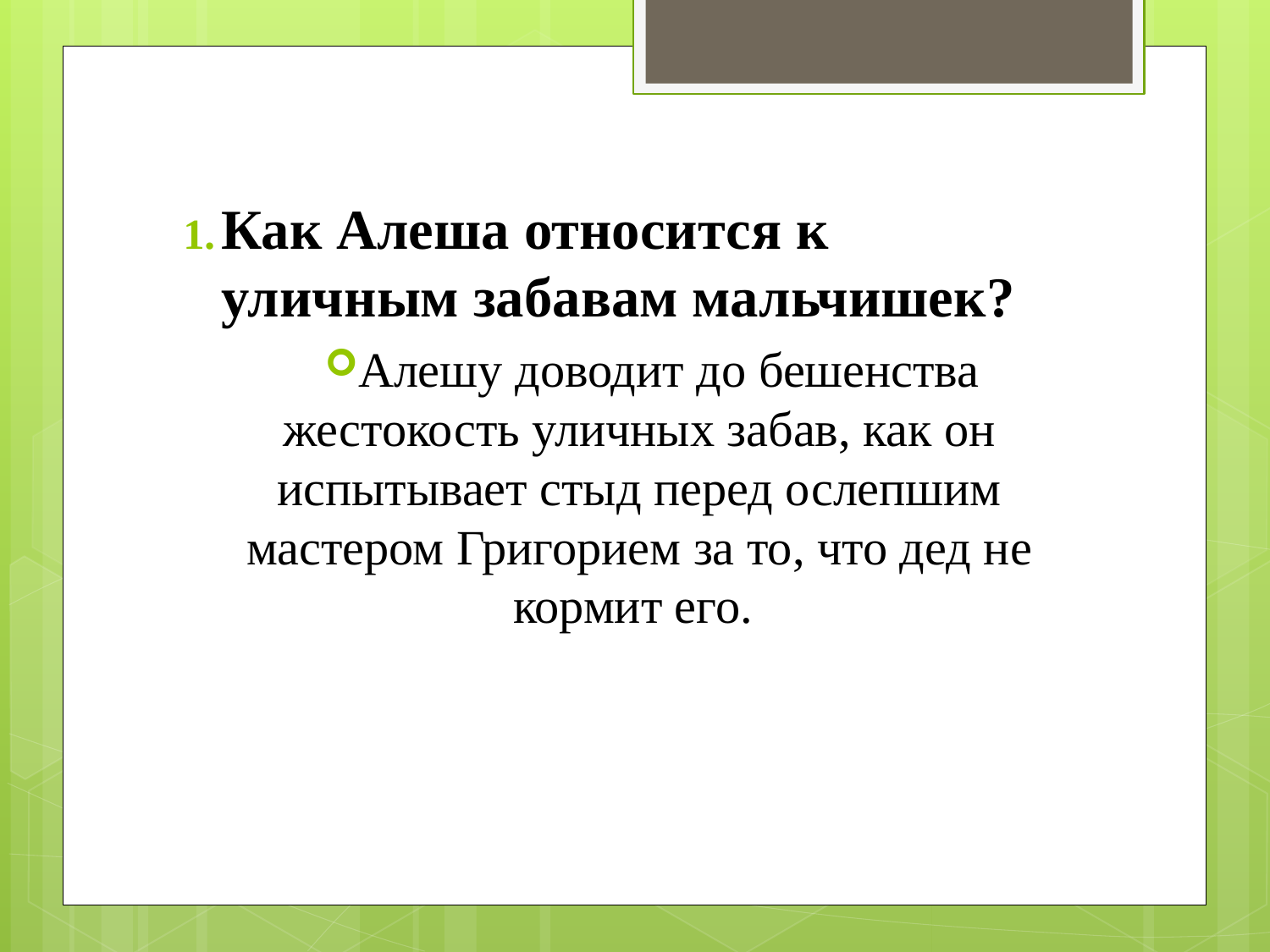

#
Как Алеша относится к уличным забавам мальчишек?
Алешу доводит до бешенства жестокость уличных забав, как он испытывает стыд перед ослепшим мастером Григорием за то, что дед не кормит его.